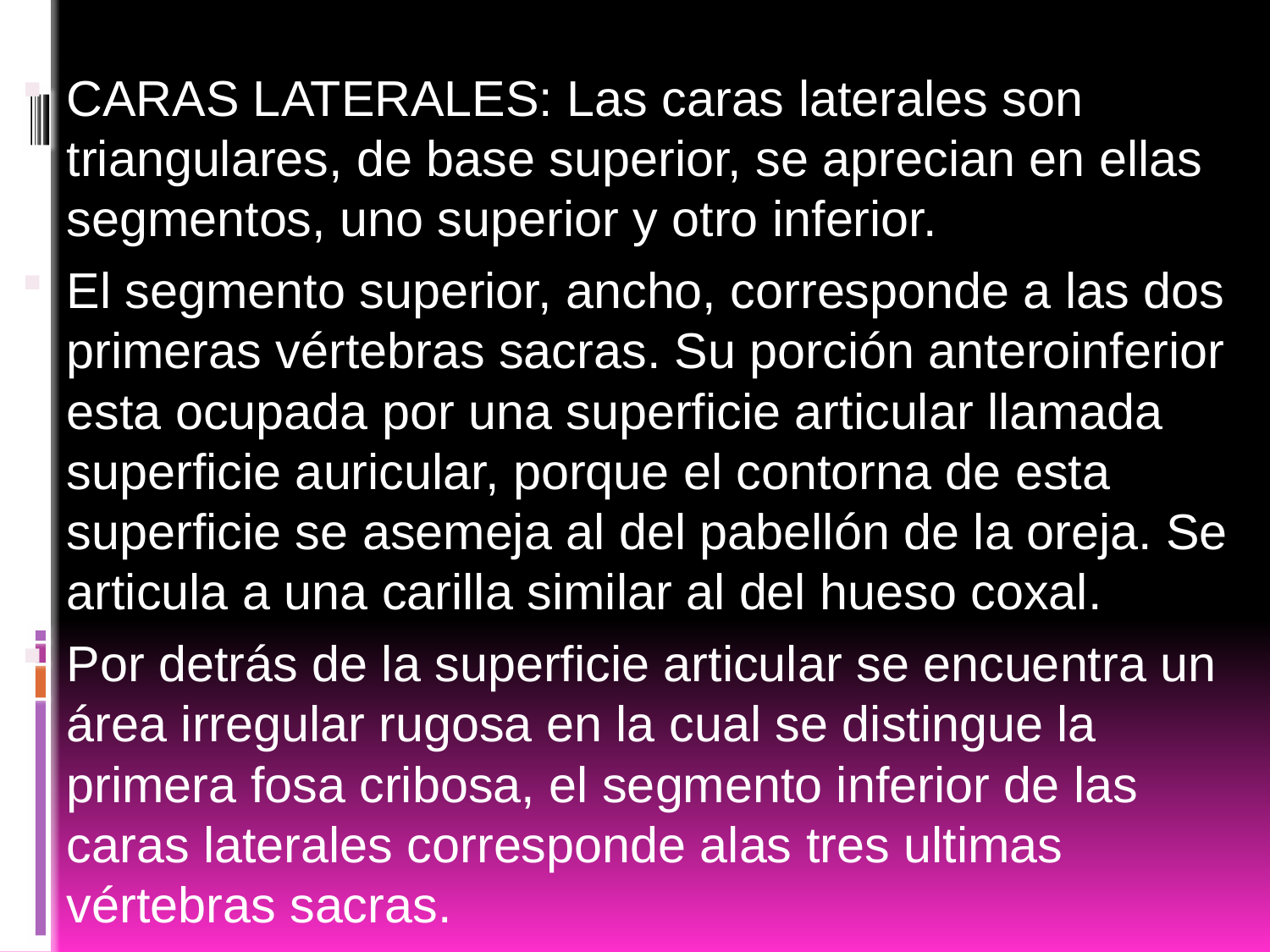

CARAS LATERALES: Las caras laterales son triangulares, de base superior, se aprecian en ellas segmentos, uno superior y otro inferior.
El segmento superior, ancho, corresponde a las dos primeras vértebras sacras. Su porción anteroinferior esta ocupada por una superficie articular llamada superficie auricular, porque el contorna de esta superficie se asemeja al del pabellón de la oreja. Se articula a una carilla similar al del hueso coxal.
Por detrás de la superficie articular se encuentra un área irregular rugosa en la cual se distingue la primera fosa cribosa, el segmento inferior de las caras laterales corresponde alas tres ultimas vértebras sacras.